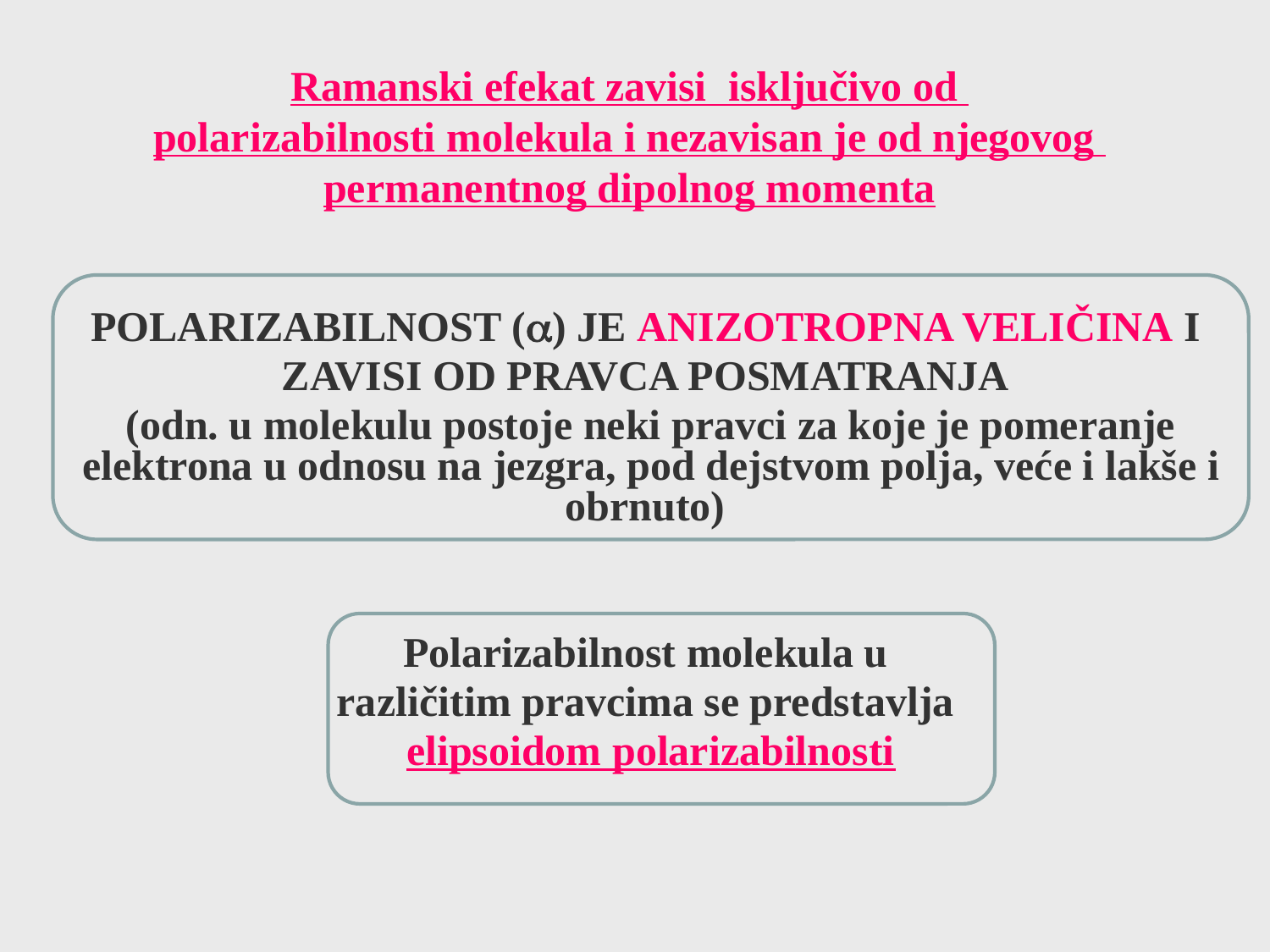

Ramanski efekat zavisi  isključivo od
polarizabilnosti molekula i nezavisan je od njegovog  permanentnog dipolnog momenta

POLARIZABILNOST (α) JE ANIZOTROPNA VELIČINA I
ZAVISI OD PRAVCA POSMATRANJA
(odn. u molekulu postoje neki pravci za koje je pomeranje elektrona u odnosu na jezgra, pod dejstvom polja, veće i lakše i obrnuto)

Polarizabilnost molekula u
različitim pravcima se predstavlja
elipsoidom polarizabilnosti